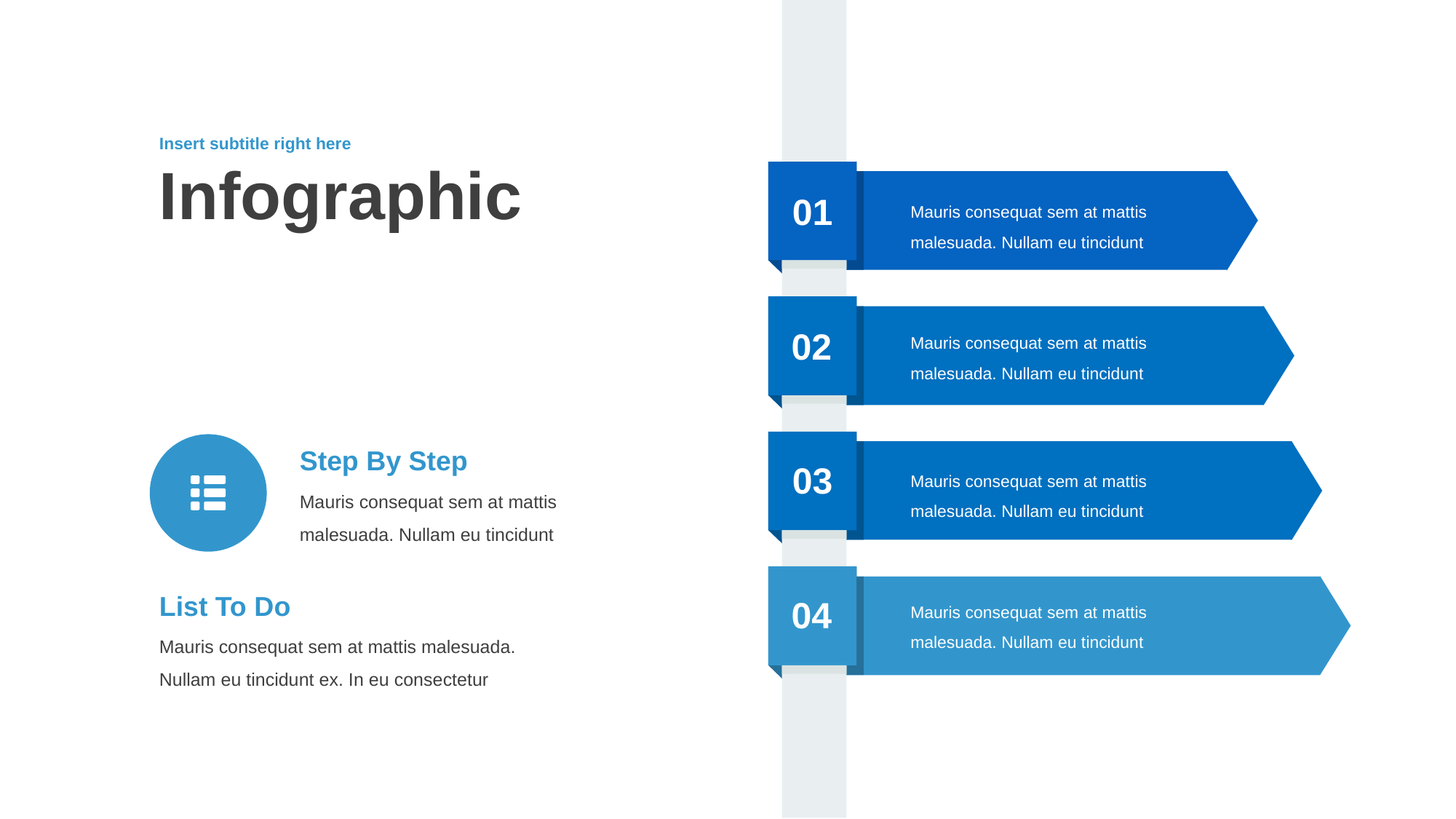

Insert subtitle right here
# Infographic
01
Mauris consequat sem at mattis malesuada. Nullam eu tincidunt
Mauris consequat sem at mattis malesuada. Nullam eu tincidunt
02

Step By Step
03
Mauris consequat sem at mattis malesuada. Nullam eu tincidunt
Mauris consequat sem at mattis malesuada. Nullam eu tincidunt

List To Do
Mauris consequat sem at mattis malesuada. Nullam eu tincidunt
04
Mauris consequat sem at mattis malesuada. Nullam eu tincidunt ex. In eu consectetur